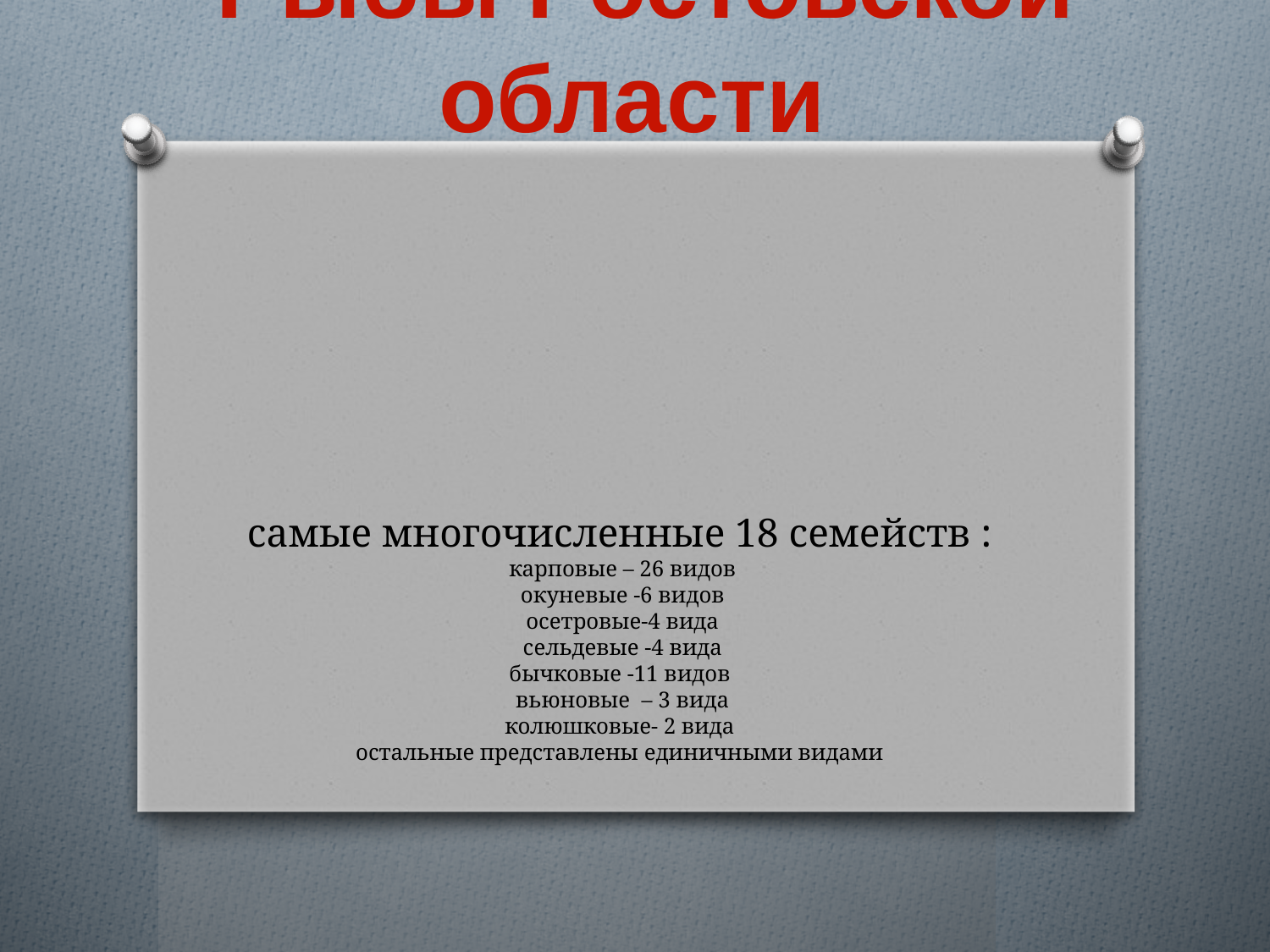

Рыбы Ростовской области
# самые многочисленные 18 семейств : карповые – 26 видов окуневые -6 видов осетровые-4 вида сельдевые -4 вида бычковые -11 видов вьюновые  – 3 вида колюшковые- 2 вида остальные представлены единичными видами